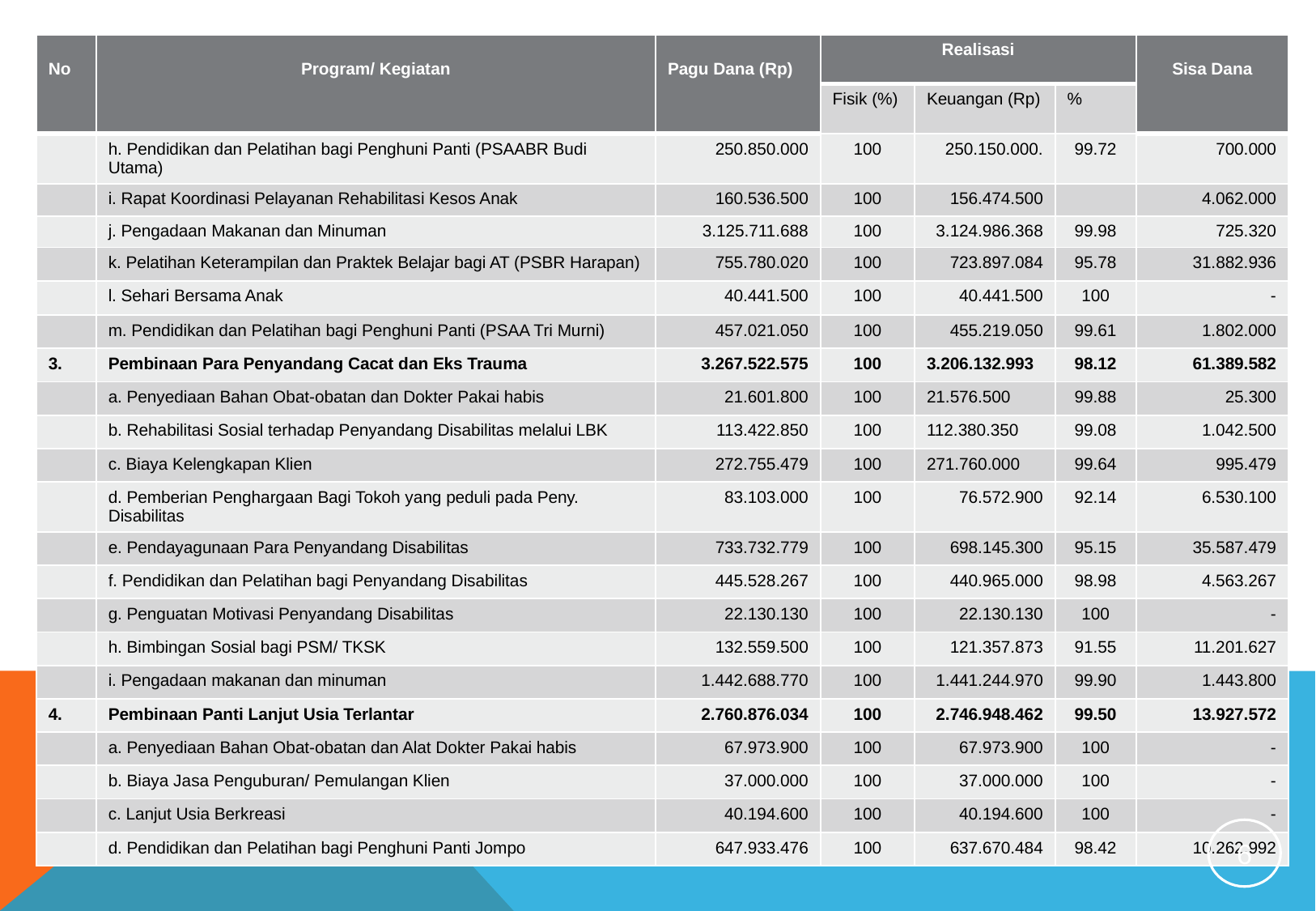

| No | Program/ Kegiatan | Pagu Dana (Rp) | Realisasi |  |  | Sisa Dana |
| --- | --- | --- | --- | --- | --- | --- |
|  |  |  | Fisik (%) | Keuangan (Rp) | % |  |
|  | h. Pendidikan dan Pelatihan bagi Penghuni Panti (PSAABR Budi Utama) | 250.850.000 | 100 | 250.150.000. | 99.72 | 700.000 |
|  | i. Rapat Koordinasi Pelayanan Rehabilitasi Kesos Anak | 160.536.500 | 100 | 156.474.500 |  | 4.062.000 |
|  | j. Pengadaan Makanan dan Minuman | 3.125.711.688 | 100 | 3.124.986.368 | 99.98 | 725.320 |
|  | k. Pelatihan Keterampilan dan Praktek Belajar bagi AT (PSBR Harapan) | 755.780.020 | 100 | 723.897.084 | 95.78 | 31.882.936 |
|  | l. Sehari Bersama Anak | 40.441.500 | 100 | 40.441.500 | 100 | - |
|  | m. Pendidikan dan Pelatihan bagi Penghuni Panti (PSAA Tri Murni) | 457.021.050 | 100 | 455.219.050 | 99.61 | 1.802.000 |
| 3. | Pembinaan Para Penyandang Cacat dan Eks Trauma | 3.267.522.575 | 100 | 3.206.132.993 | 98.12 | 61.389.582 |
|  | a. Penyediaan Bahan Obat-obatan dan Dokter Pakai habis | 21.601.800 | 100 | 21.576.500 | 99.88 | 25.300 |
|  | b. Rehabilitasi Sosial terhadap Penyandang Disabilitas melalui LBK | 113.422.850 | 100 | 112.380.350 | 99.08 | 1.042.500 |
|  | c. Biaya Kelengkapan Klien | 272.755.479 | 100 | 271.760.000 | 99.64 | 995.479 |
|  | d. Pemberian Penghargaan Bagi Tokoh yang peduli pada Peny. Disabilitas | 83.103.000 | 100 | 76.572.900 | 92.14 | 6.530.100 |
|  | e. Pendayagunaan Para Penyandang Disabilitas | 733.732.779 | 100 | 698.145.300 | 95.15 | 35.587.479 |
|  | f. Pendidikan dan Pelatihan bagi Penyandang Disabilitas | 445.528.267 | 100 | 440.965.000 | 98.98 | 4.563.267 |
|  | g. Penguatan Motivasi Penyandang Disabilitas | 22.130.130 | 100 | 22.130.130 | 100 | - |
|  | h. Bimbingan Sosial bagi PSM/ TKSK | 132.559.500 | 100 | 121.357.873 | 91.55 | 11.201.627 |
|  | i. Pengadaan makanan dan minuman | 1.442.688.770 | 100 | 1.441.244.970 | 99.90 | 1.443.800 |
| 4. | Pembinaan Panti Lanjut Usia Terlantar | 2.760.876.034 | 100 | 2.746.948.462 | 99.50 | 13.927.572 |
|  | a. Penyediaan Bahan Obat-obatan dan Alat Dokter Pakai habis | 67.973.900 | 100 | 67.973.900 | 100 | - |
|  | b. Biaya Jasa Penguburan/ Pemulangan Klien | 37.000.000 | 100 | 37.000.000 | 100 | - |
|  | c. Lanjut Usia Berkreasi | 40.194.600 | 100 | 40.194.600 | 100 | - |
|  | d. Pendidikan dan Pelatihan bagi Penghuni Panti Jompo | 647.933.476 | 100 | 637.670.484 | 98.42 | 10.262.992 |
6